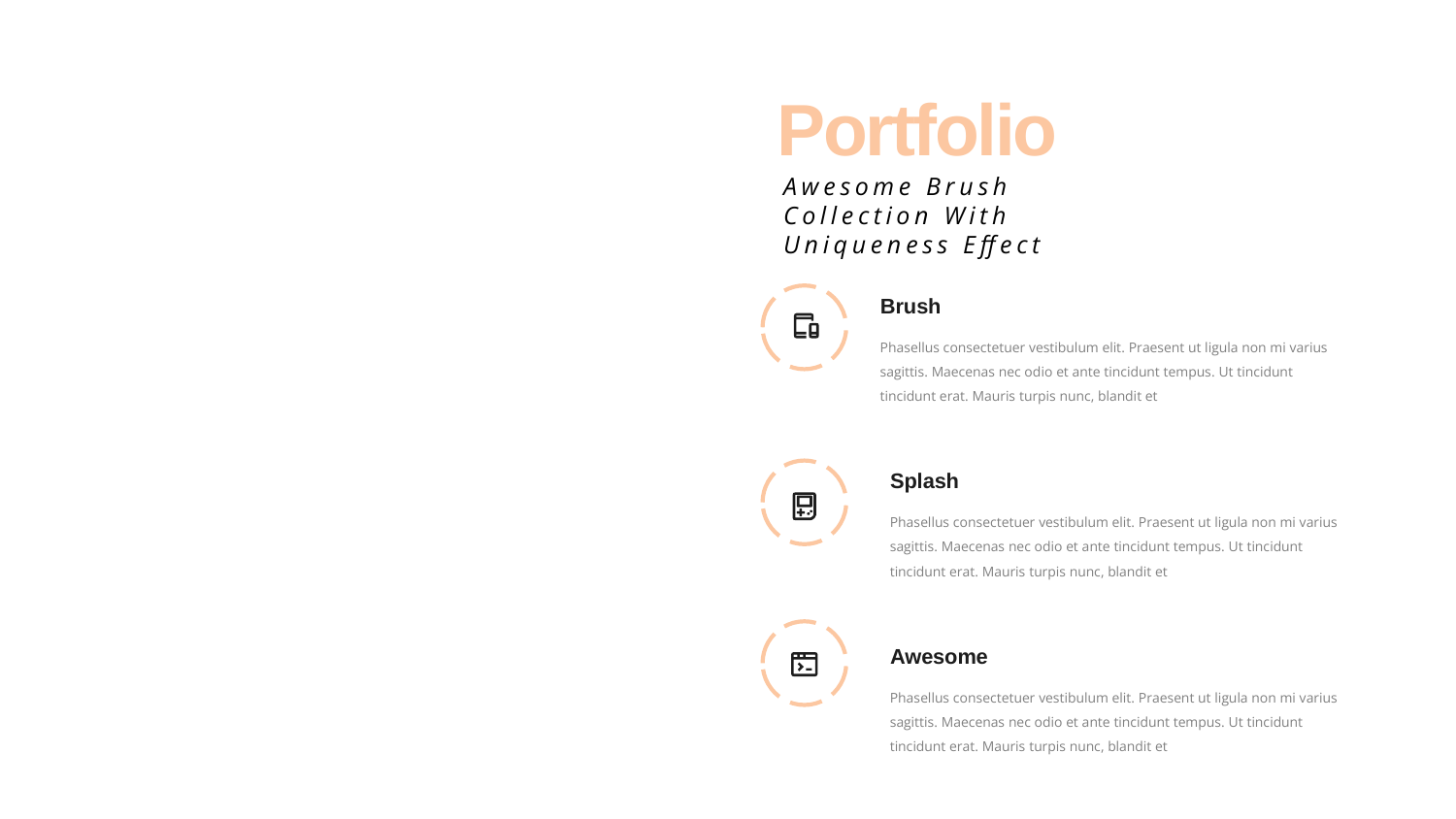

Portfolio
Awesome Brush Collection With Uniqueness Effect

Brush

Phasellus consectetuer vestibulum elit. Praesent ut ligula non mi varius sagittis. Maecenas nec odio et ante tincidunt tempus. Ut tincidunt tincidunt erat. Mauris turpis nunc, blandit et

Splash

Phasellus consectetuer vestibulum elit. Praesent ut ligula non mi varius sagittis. Maecenas nec odio et ante tincidunt tempus. Ut tincidunt tincidunt erat. Mauris turpis nunc, blandit et

Awesome

Phasellus consectetuer vestibulum elit. Praesent ut ligula non mi varius sagittis. Maecenas nec odio et ante tincidunt tempus. Ut tincidunt tincidunt erat. Mauris turpis nunc, blandit et